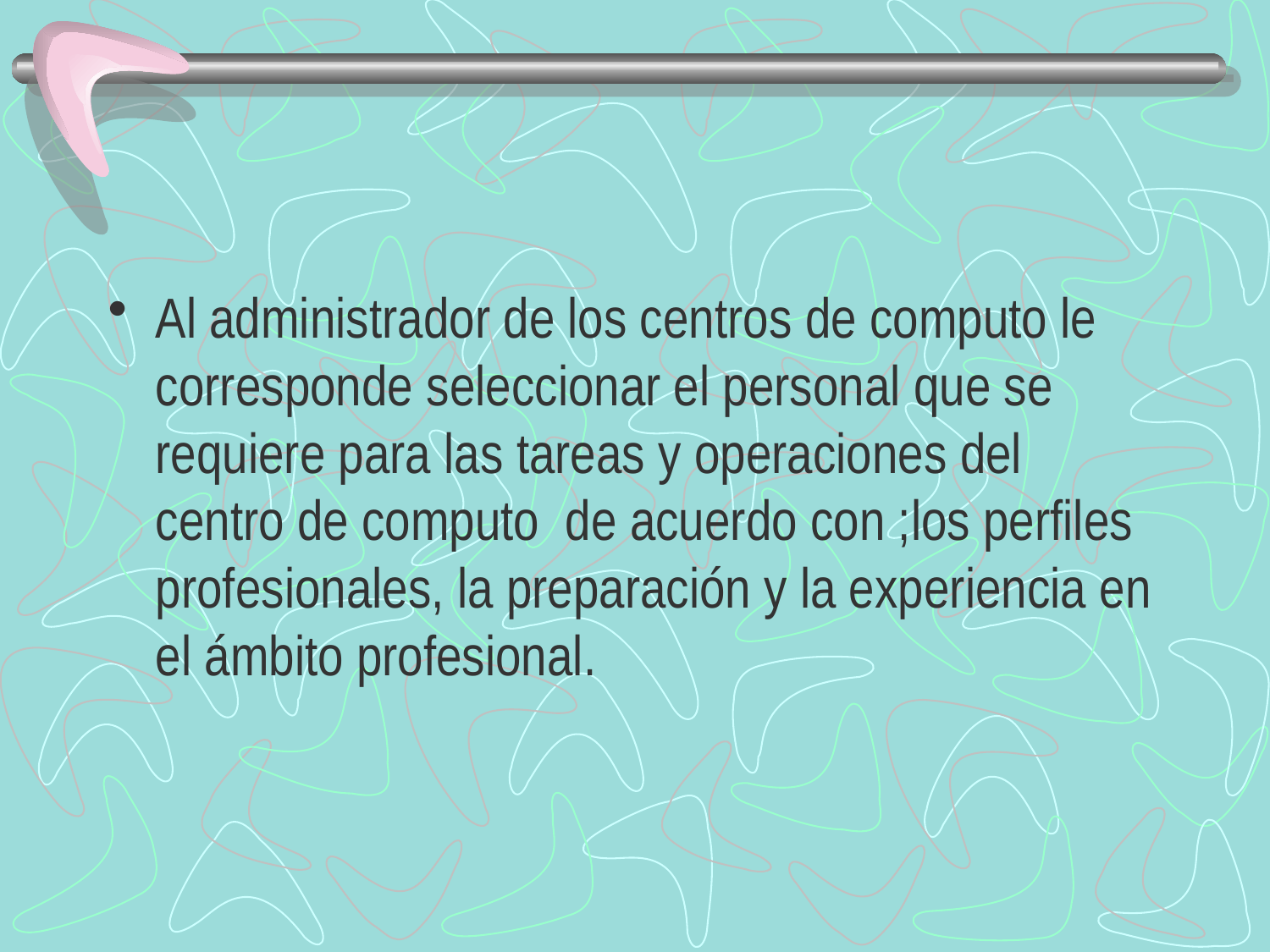

#
Al administrador de los centros de computo le corresponde seleccionar el personal que se requiere para las tareas y operaciones del centro de computo  de acuerdo con ;los perfiles profesionales, la preparación y la experiencia en el ámbito profesional.